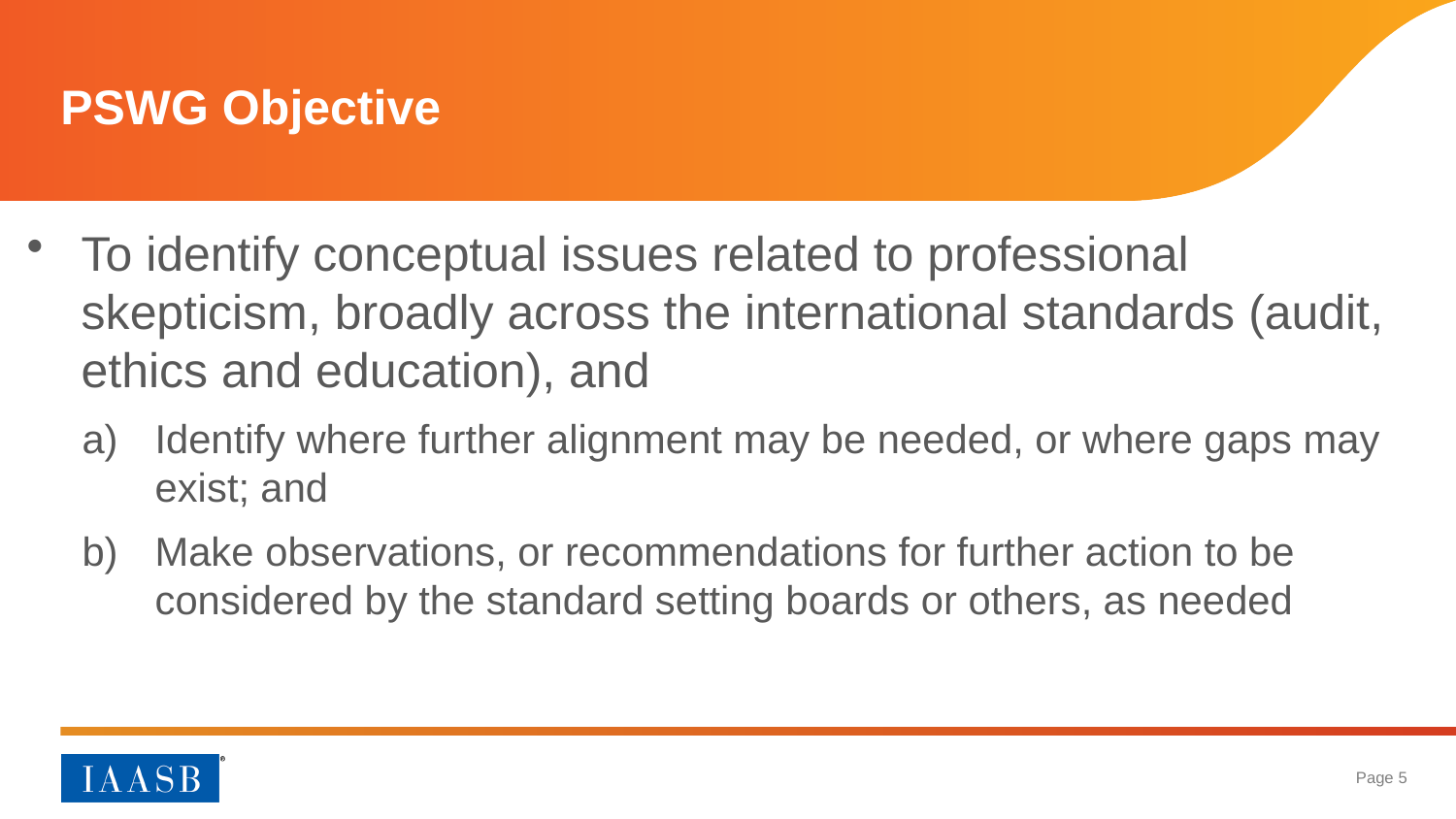

# PSWG Objective
To identify conceptual issues related to professional skepticism, broadly across the international standards (audit, ethics and education), and
Identify where further alignment may be needed, or where gaps may exist; and
Make observations, or recommendations for further action to be considered by the standard setting boards or others, as needed